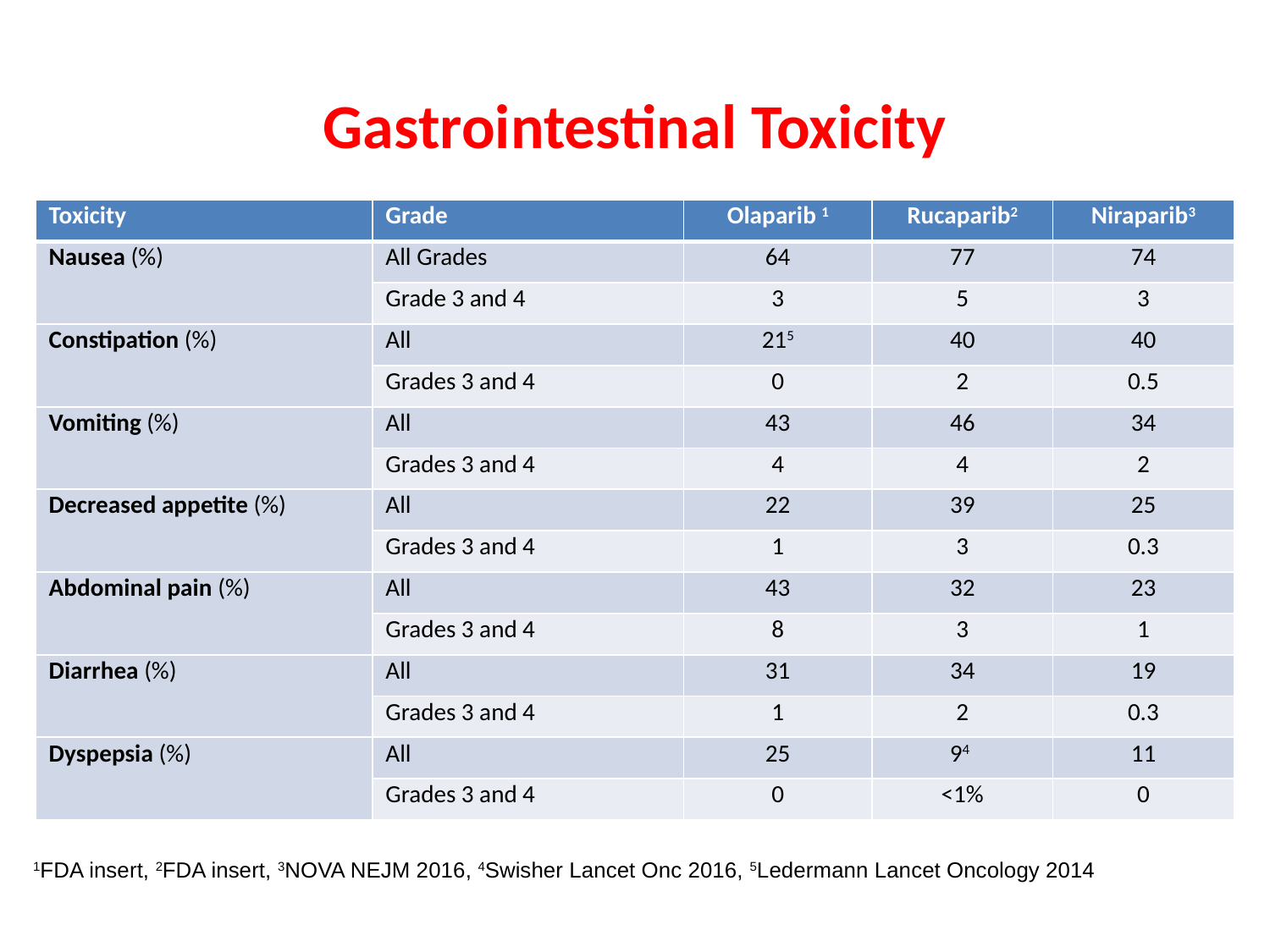

# Gastrointestinal Toxicity
| Toxicity | Grade | Olaparib 1 | Rucaparib2 | Niraparib3 |
| --- | --- | --- | --- | --- |
| Nausea (%) | All Grades | 64 | 77 | 74 |
|  | Grade 3 and 4 | 3 | 5 | 3 |
| Constipation (%) | All | 215 | 40 | 40 |
|  | Grades 3 and 4 | 0 | 2 | 0.5 |
| Vomiting (%) | All | 43 | 46 | 34 |
|  | Grades 3 and 4 | 4 | 4 | 2 |
| Decreased appetite (%) | All | 22 | 39 | 25 |
|  | Grades 3 and 4 | 1 | 3 | 0.3 |
| Abdominal pain (%) | All | 43 | 32 | 23 |
|  | Grades 3 and 4 | 8 | 3 | 1 |
| Diarrhea (%) | All | 31 | 34 | 19 |
|  | Grades 3 and 4 | 1 | 2 | 0.3 |
| Dyspepsia (%) | All | 25 | 94 | 11 |
|  | Grades 3 and 4 | 0 | <1% | 0 |
1FDA insert, 2FDA insert, 3NOVA NEJM 2016, 4Swisher Lancet Onc 2016, 5Ledermann Lancet Oncology 2014